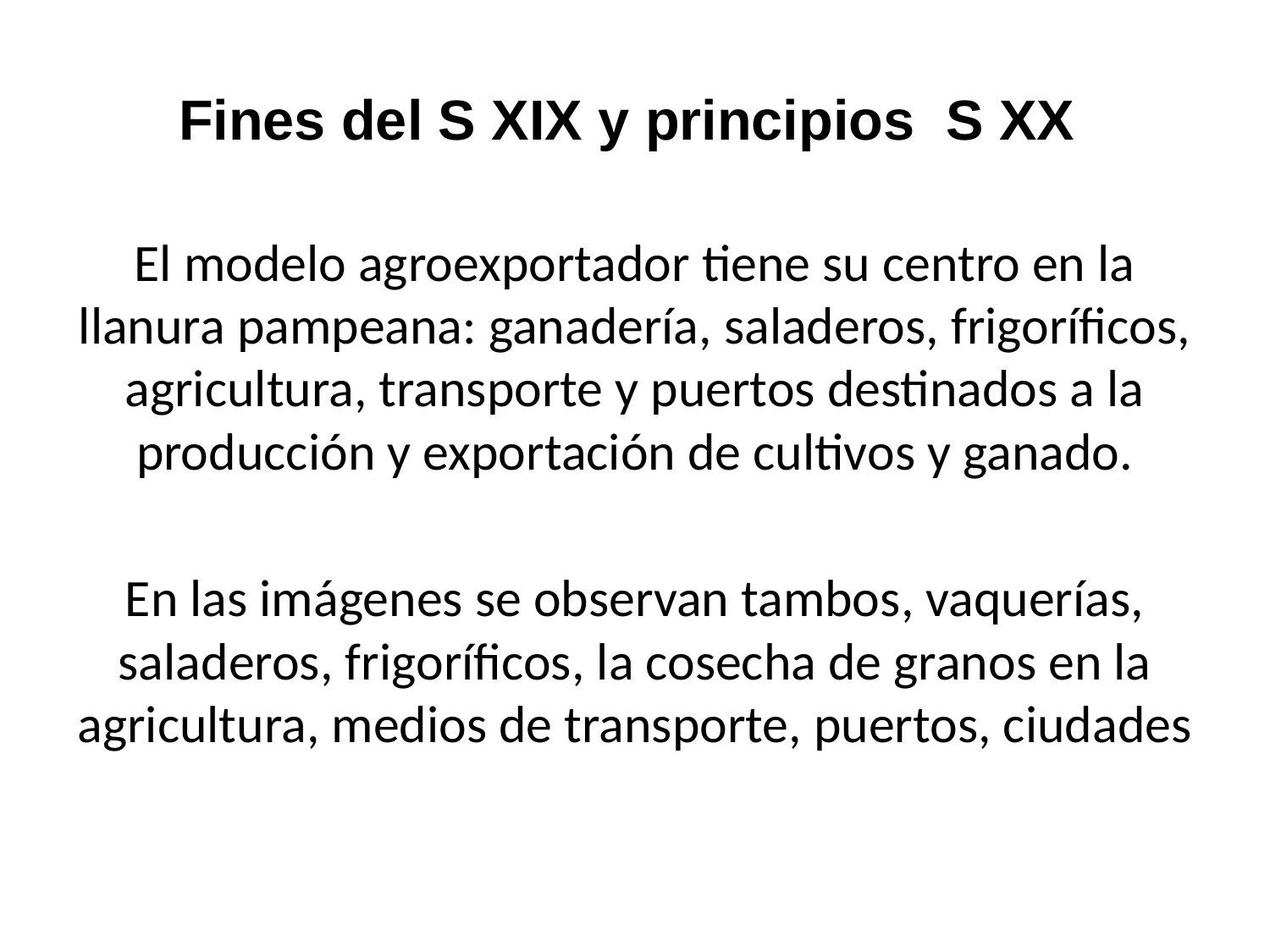

# Fines del S XIX y principios  S XX
El modelo agroexportador tiene su centro en la llanura pampeana: ganadería, saladeros, frigoríficos, agricultura, transporte y puertos destinados a la producción y exportación de cultivos y ganado.

En las imágenes se observan tambos, vaquerías, saladeros, frigoríficos, la cosecha de granos en la agricultura, medios de transporte, puertos, ciudades